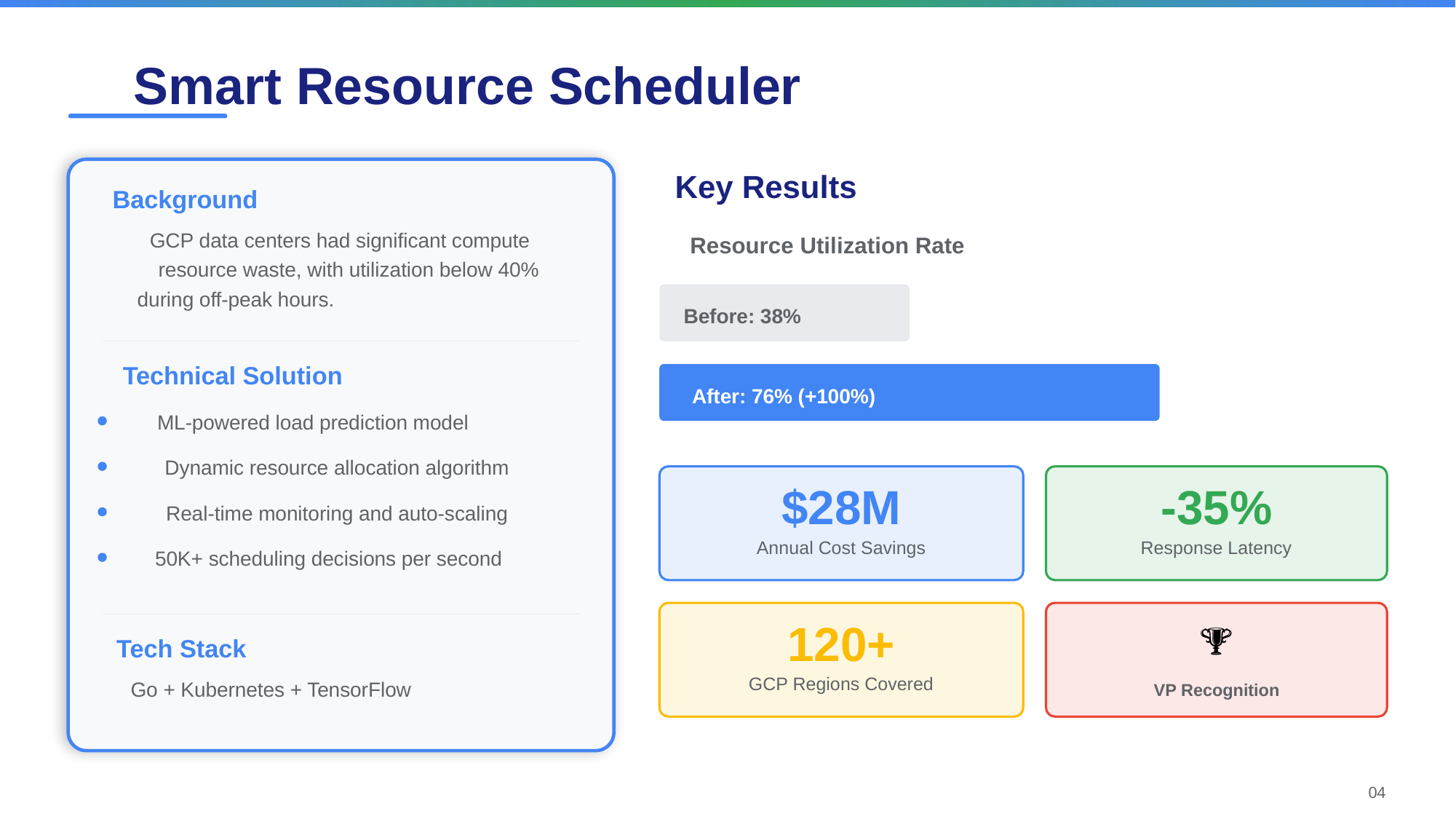

Smart Resource Scheduler

Background
GCP data centers had significant compute
resource waste, with utilization below 40%
during off-peak hours.

Technical Solution
ML-powered load prediction model

Dynamic resource allocation algorithm

Real-time monitoring and auto-scaling

50K+ scheduling decisions per second

Tech Stack
Go + Kubernetes + TensorFlow
Key Results
Resource Utilization Rate

Before: 38%

After: 76% (+100%)

$28M
Annual Cost Savings

-35%
Response Latency

120+
GCP Regions Covered

🏆
VP Recognition
04